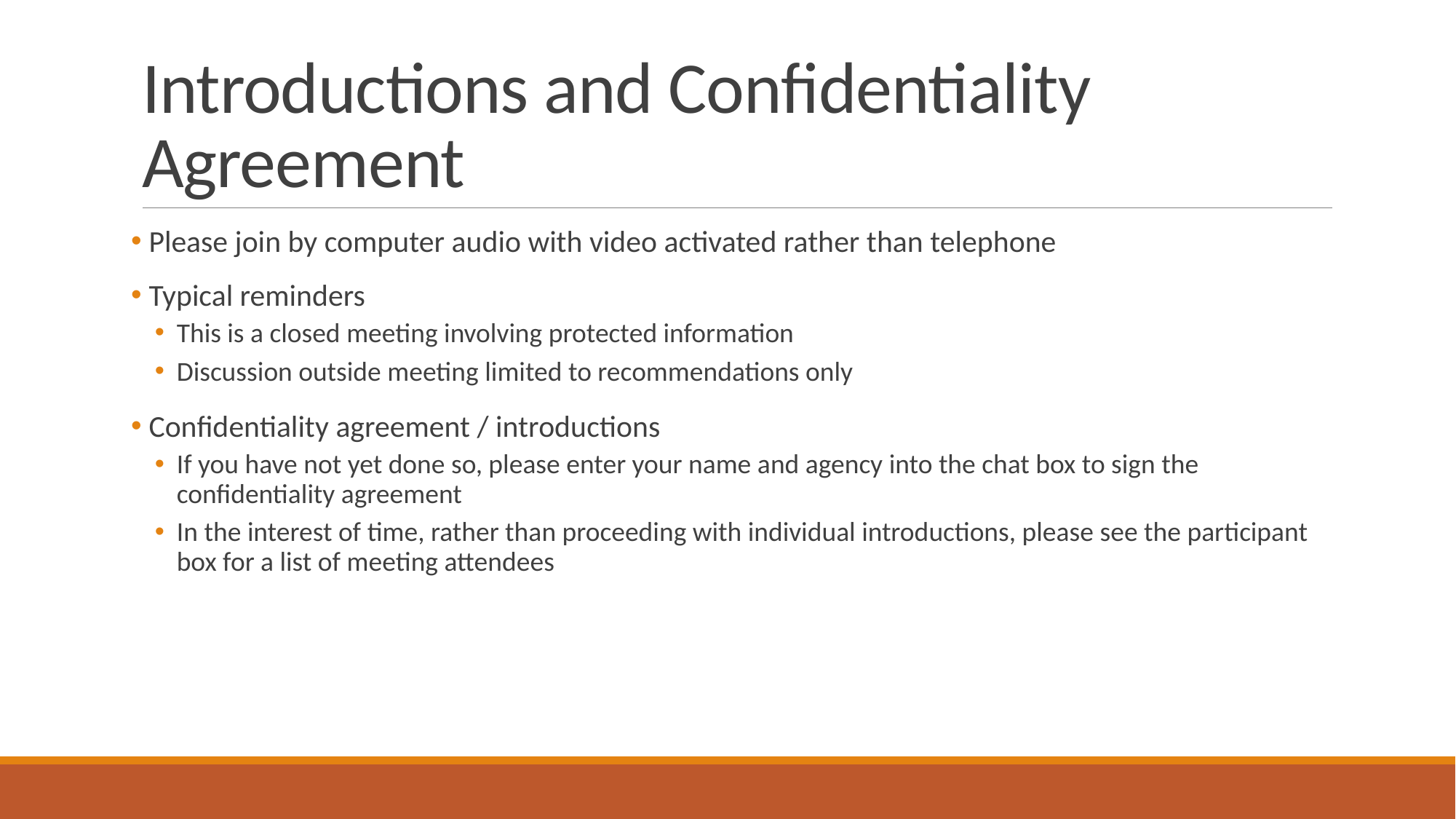

# Introductions and Confidentiality Agreement
 Please join by computer audio with video activated rather than telephone
 Typical reminders
This is a closed meeting involving protected information
Discussion outside meeting limited to recommendations only
 Confidentiality agreement / introductions
If you have not yet done so, please enter your name and agency into the chat box to sign the confidentiality agreement
In the interest of time, rather than proceeding with individual introductions, please see the participant box for a list of meeting attendees